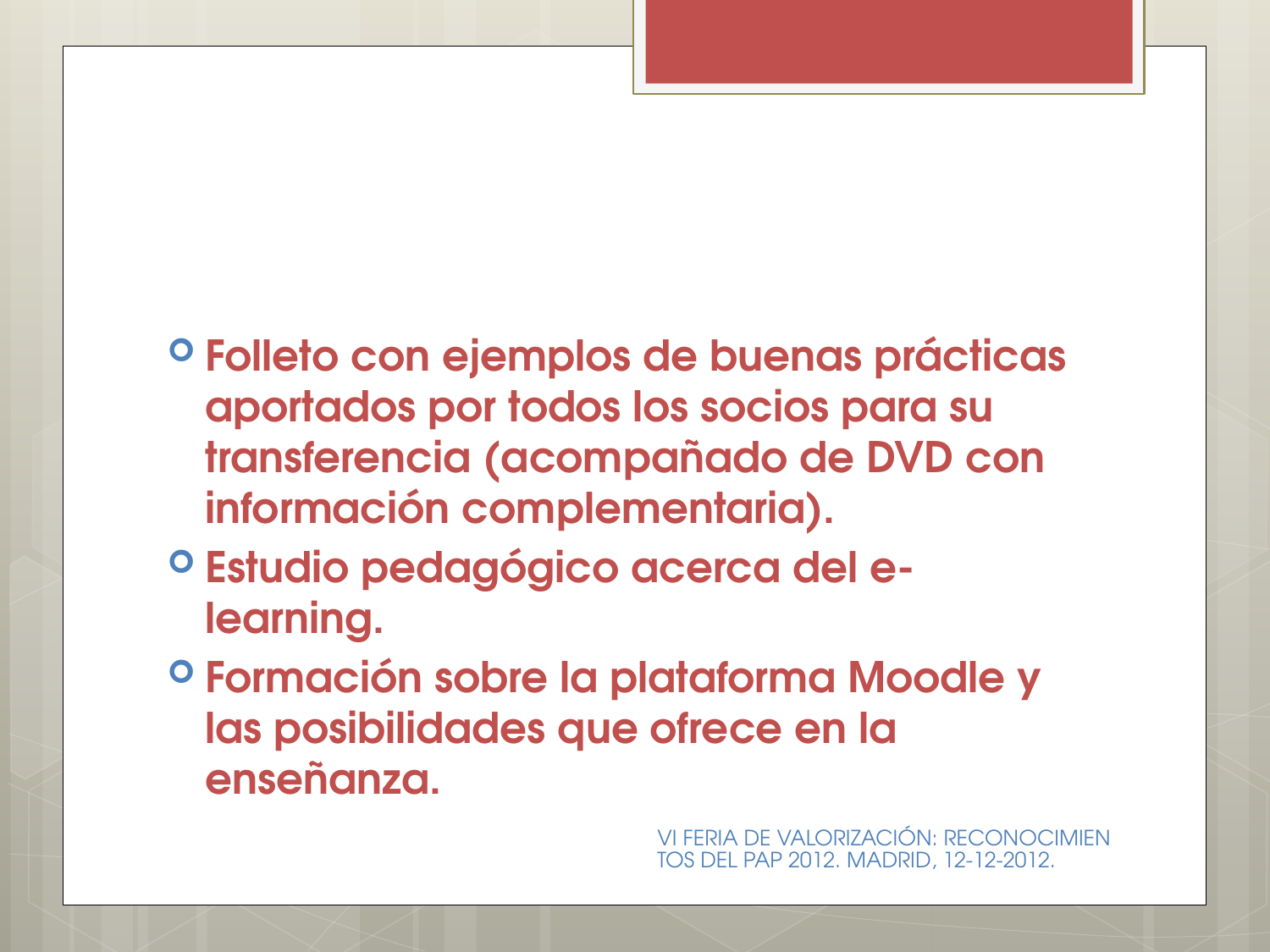

#
Folleto con ejemplos de buenas prácticas aportados por todos los socios para su transferencia (acompañado de DVD con información complementaria).
Estudio pedagógico acerca del e-learning.
Formación sobre la plataforma Moodle y las posibilidades que ofrece en la enseñanza.
VI FERIA DE VALORIZACIÓN: RECONOCIMIENTOS DEL PAP 2012. MADRID, 12-12-2012.